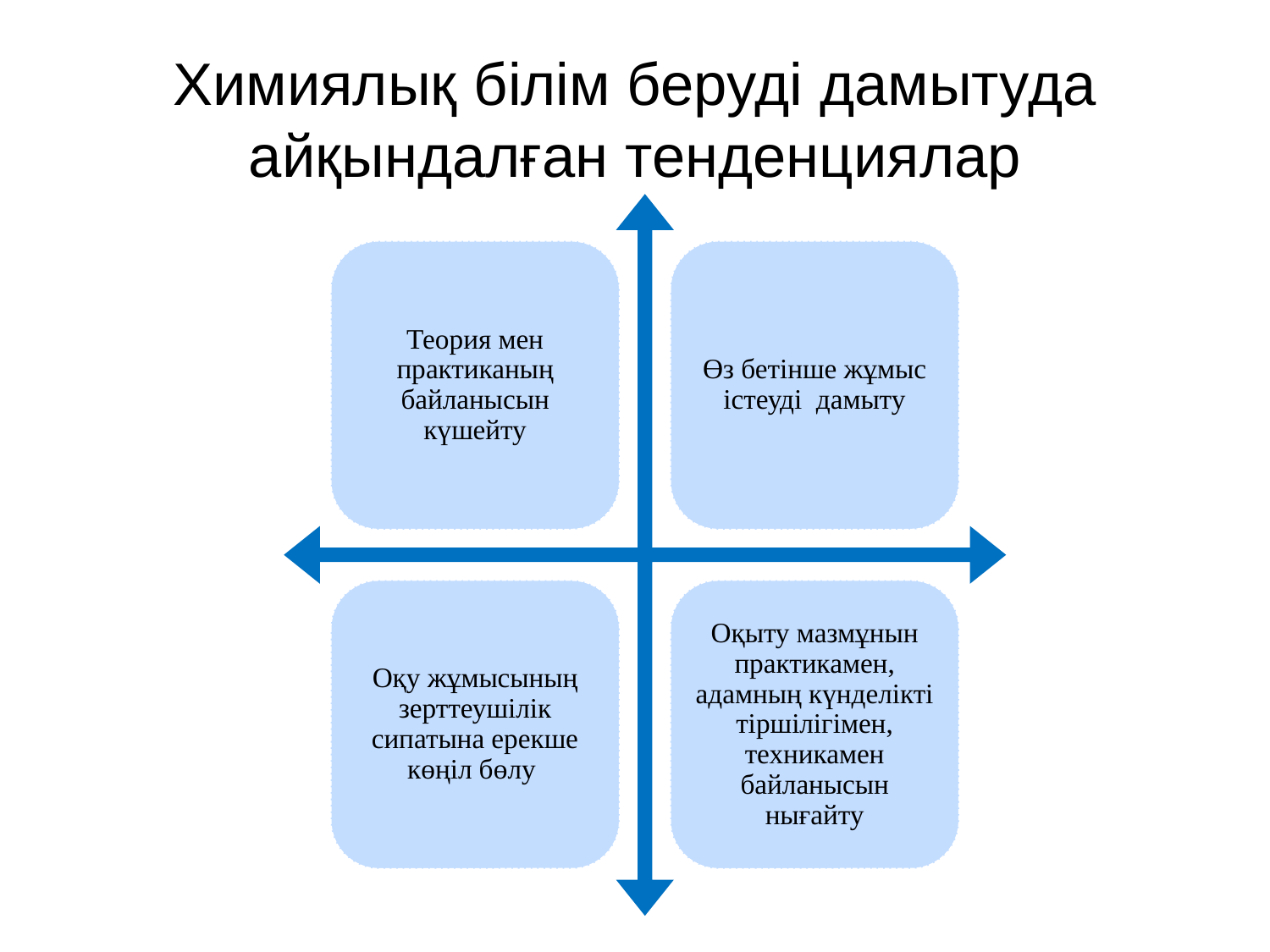

# Химиялық білім беруді дамытуда айқындалған тенденциялар
Теория мен практиканың байланысын күшейту
Өз бетінше жұмыс істеуді  дамыту
Оқу жұмысының зерттеушілік сипатына ерекше көңіл бөлу
Оқыту мазмұнын практикамен, адамның күнделікті тіршілігімен, техникамен байланысын нығайту